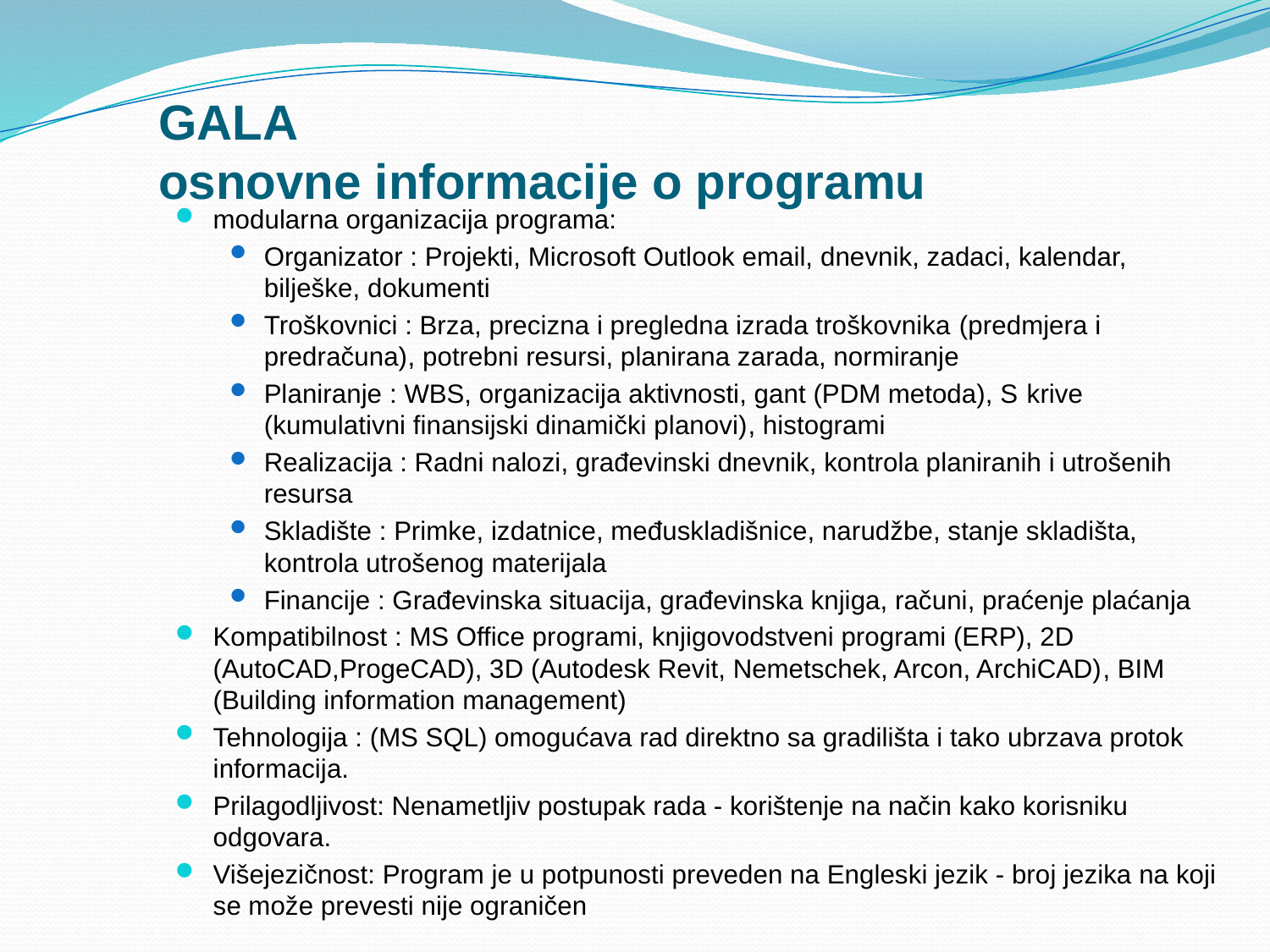

# GALA osnovne informacije o programu
modularna organizacija programa:
Organizator : Projekti, Microsoft Outlook email, dnevnik, zadaci, kalendar, bilješke, dokumenti
Troškovnici : Brza, precizna i pregledna izrada troškovnika (predmjera i predračuna), potrebni resursi, planirana zarada, normiranje
Planiranje : WBS, organizacija aktivnosti, gant (PDM metoda), S krive (kumulativni finansijski dinamički planovi), histogrami
Realizacija : Radni nalozi, građevinski dnevnik, kontrola planiranih i utrošenih resursa
Skladište : Primke, izdatnice, međuskladišnice, narudžbe, stanje skladišta, kontrola utrošenog materijala
Financije : Građevinska situacija, građevinska knjiga, računi, praćenje plaćanja
Kompatibilnost : MS Office programi, knjigovodstveni programi (ERP), 2D (AutoCAD,ProgeCAD), 3D (Autodesk Revit, Nemetschek, Arcon, ArchiCAD), BIM (Building information management)
Tehnologija : (MS SQL) omogućava rad direktno sa gradilišta i tako ubrzava protok informacija.
Prilagodljivost: Nenametljiv postupak rada - korištenje na način kako korisniku odgovara.
Višejezičnost: Program je u potpunosti preveden na Engleski jezik - broj jezika na koji se može prevesti nije ograničen